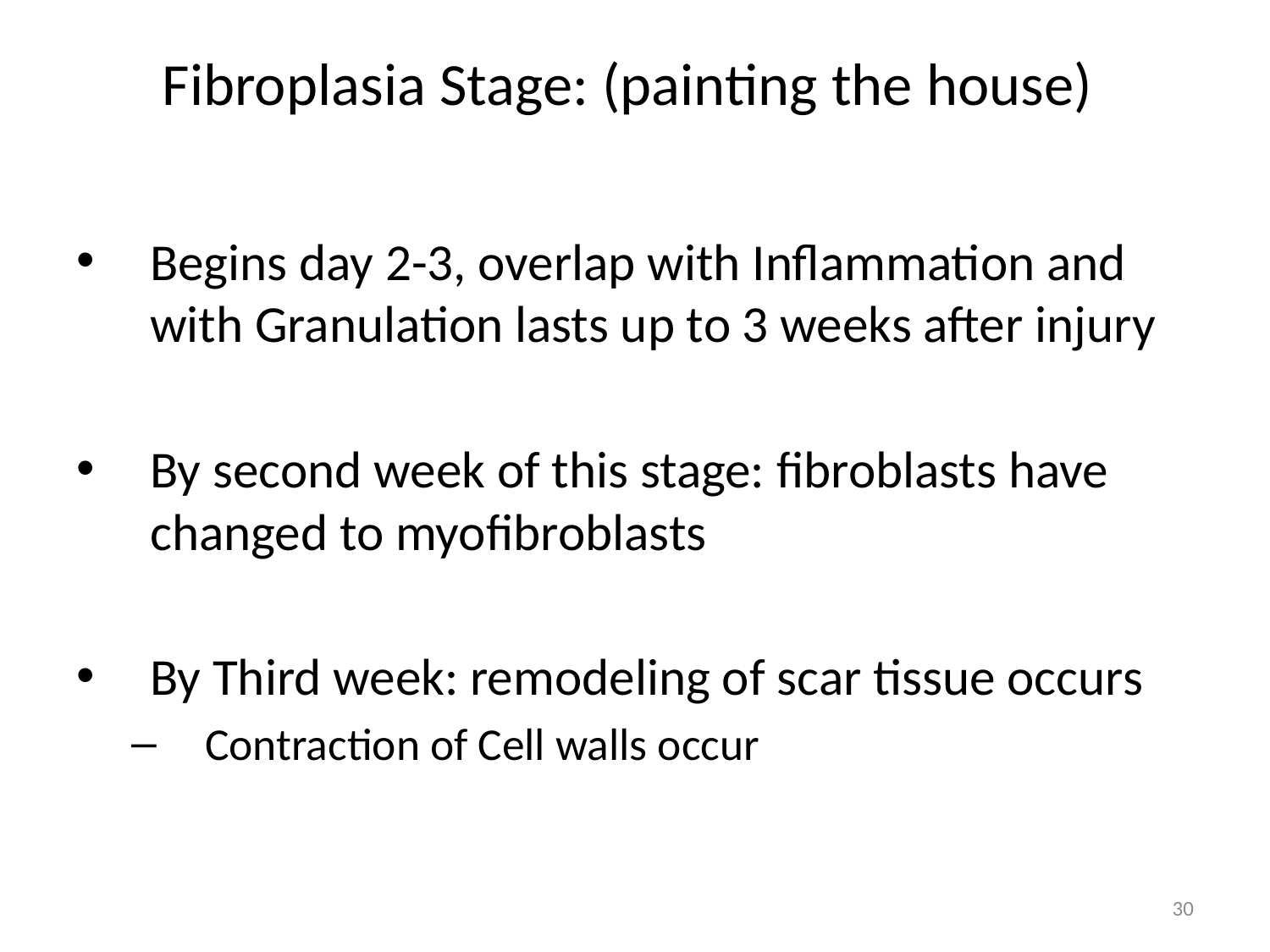

# Fibroplasia Stage: (painting the house)
Begins day 2-3, overlap with Inflammation and with Granulation lasts up to 3 weeks after injury

By second week of this stage: fibroblasts have changed to myofibroblasts

By Third week: remodeling of scar tissue occurs
Contraction of Cell walls occur
30